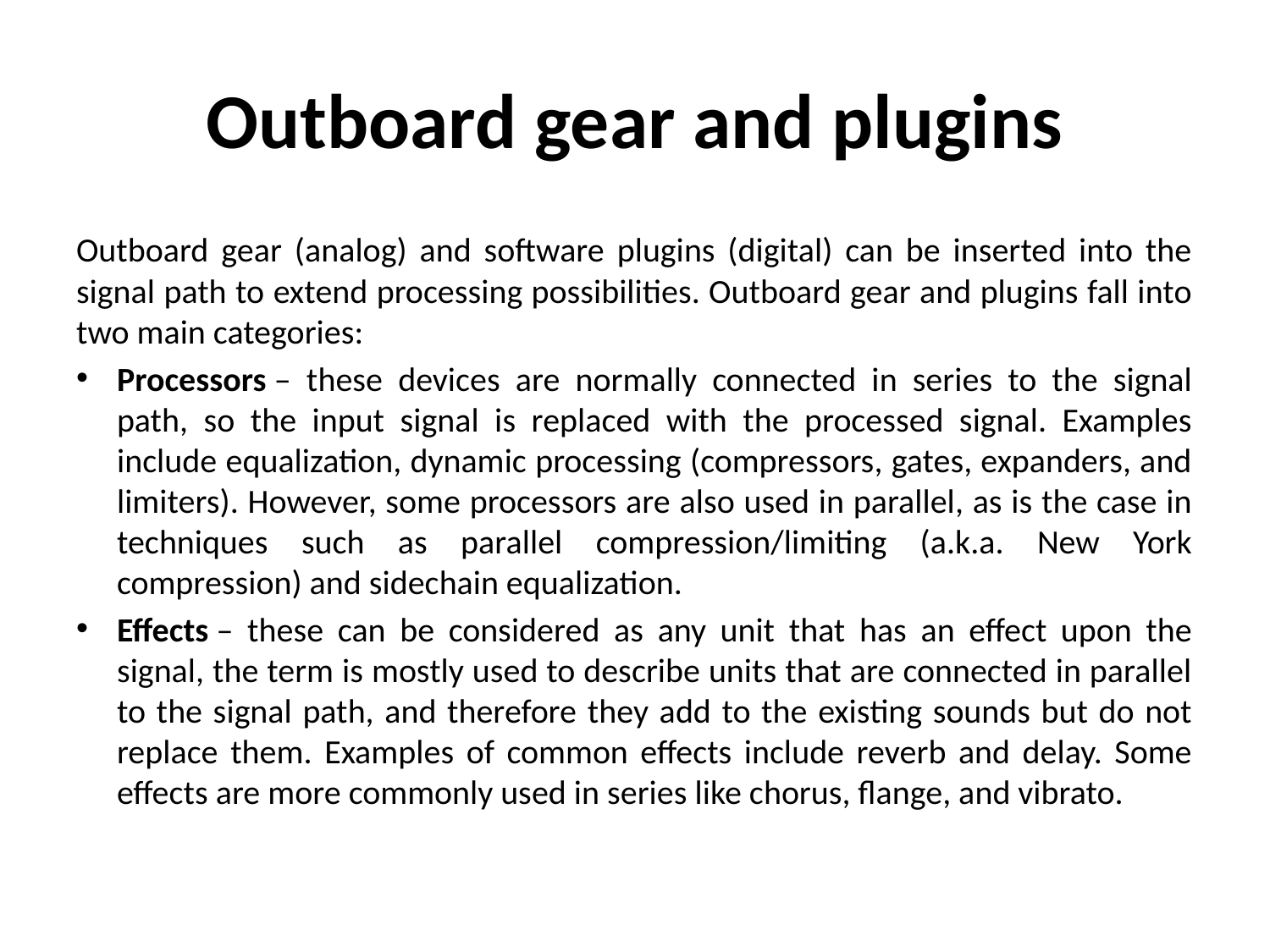

# Outboard gear and plugins
Outboard gear (analog) and software plugins (digital) can be inserted into the signal path to extend processing possibilities. Outboard gear and plugins fall into two main categories:
Processors – these devices are normally connected in series to the signal path, so the input signal is replaced with the processed signal. Examples include equalization, dynamic processing (compressors, gates, expanders, and limiters). However, some processors are also used in parallel, as is the case in techniques such as parallel compression/limiting (a.k.a. New York compression) and sidechain equalization.
Effects – these can be considered as any unit that has an effect upon the signal, the term is mostly used to describe units that are connected in parallel to the signal path, and therefore they add to the existing sounds but do not replace them. Examples of common effects include reverb and delay. Some effects are more commonly used in series like chorus, flange, and vibrato.